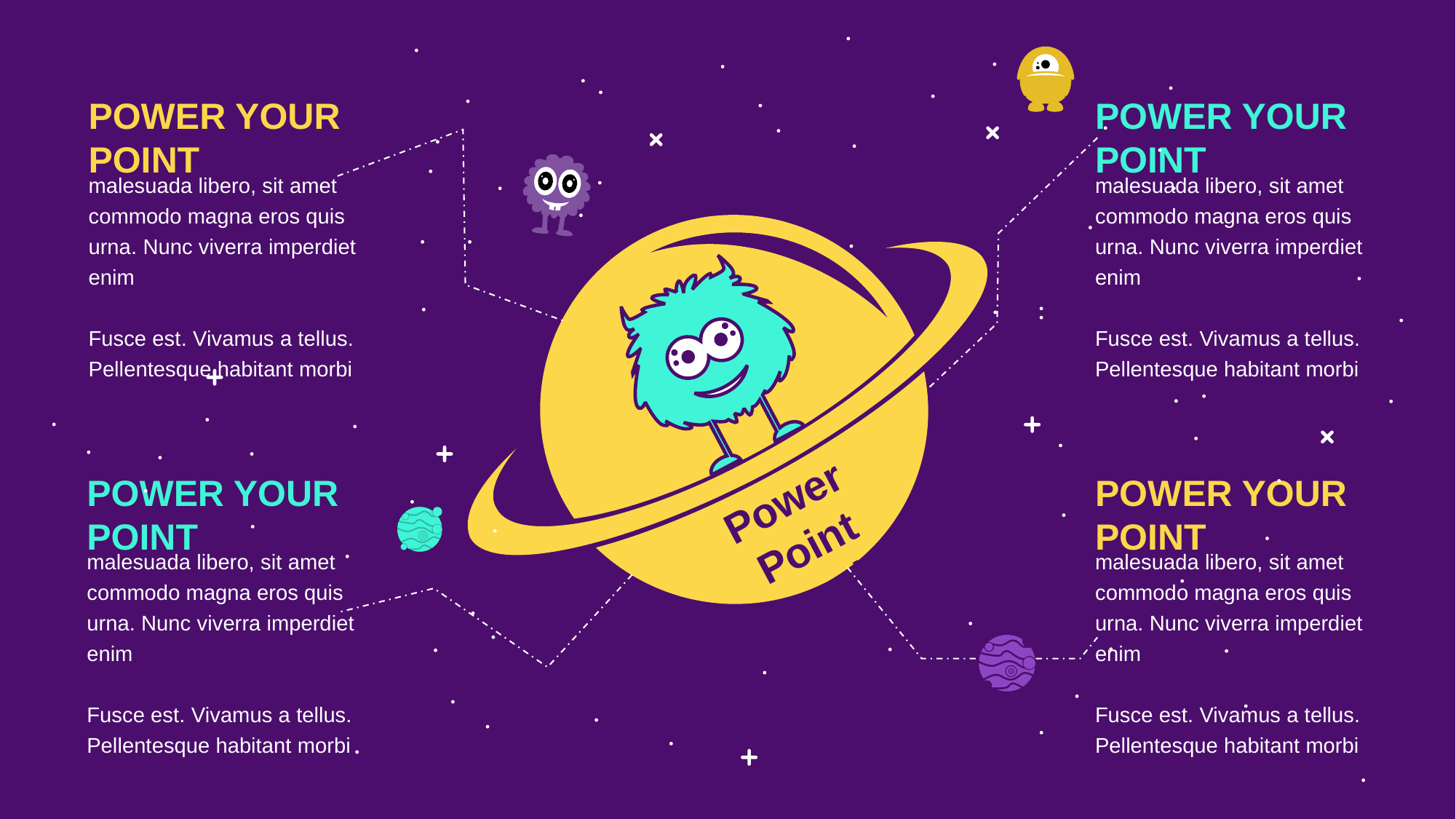

POWER YOUR POINT
POWER YOUR POINT

malesuada libero, sit amet commodo magna eros quis urna. Nunc viverra imperdiet enim

Fusce est. Vivamus a tellus. Pellentesque habitant morbi
malesuada libero, sit amet commodo magna eros quis urna. Nunc viverra imperdiet enim

Fusce est. Vivamus a tellus. Pellentesque habitant morbi

POWER YOUR POINT
POWER YOUR POINT
Power Point Templet

malesuada libero, sit amet commodo magna eros quis urna. Nunc viverra imperdiet enim

Fusce est. Vivamus a tellus. Pellentesque habitant morbi
malesuada libero, sit amet commodo magna eros quis urna. Nunc viverra imperdiet enim

Fusce est. Vivamus a tellus. Pellentesque habitant morbi